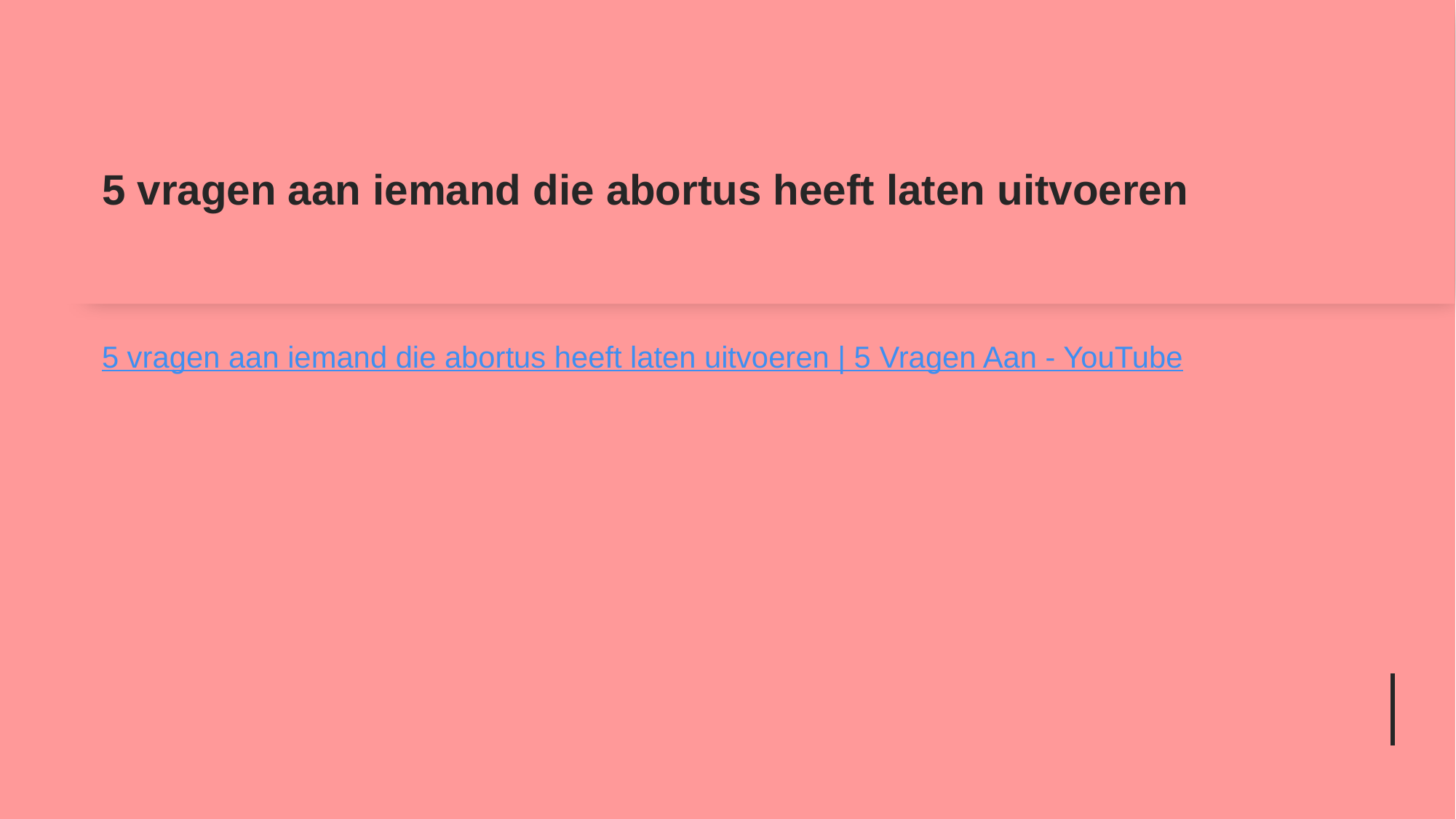

# 5 vragen aan iemand die abortus heeft laten uitvoeren
5 vragen aan iemand die abortus heeft laten uitvoeren | 5 Vragen Aan - YouTube